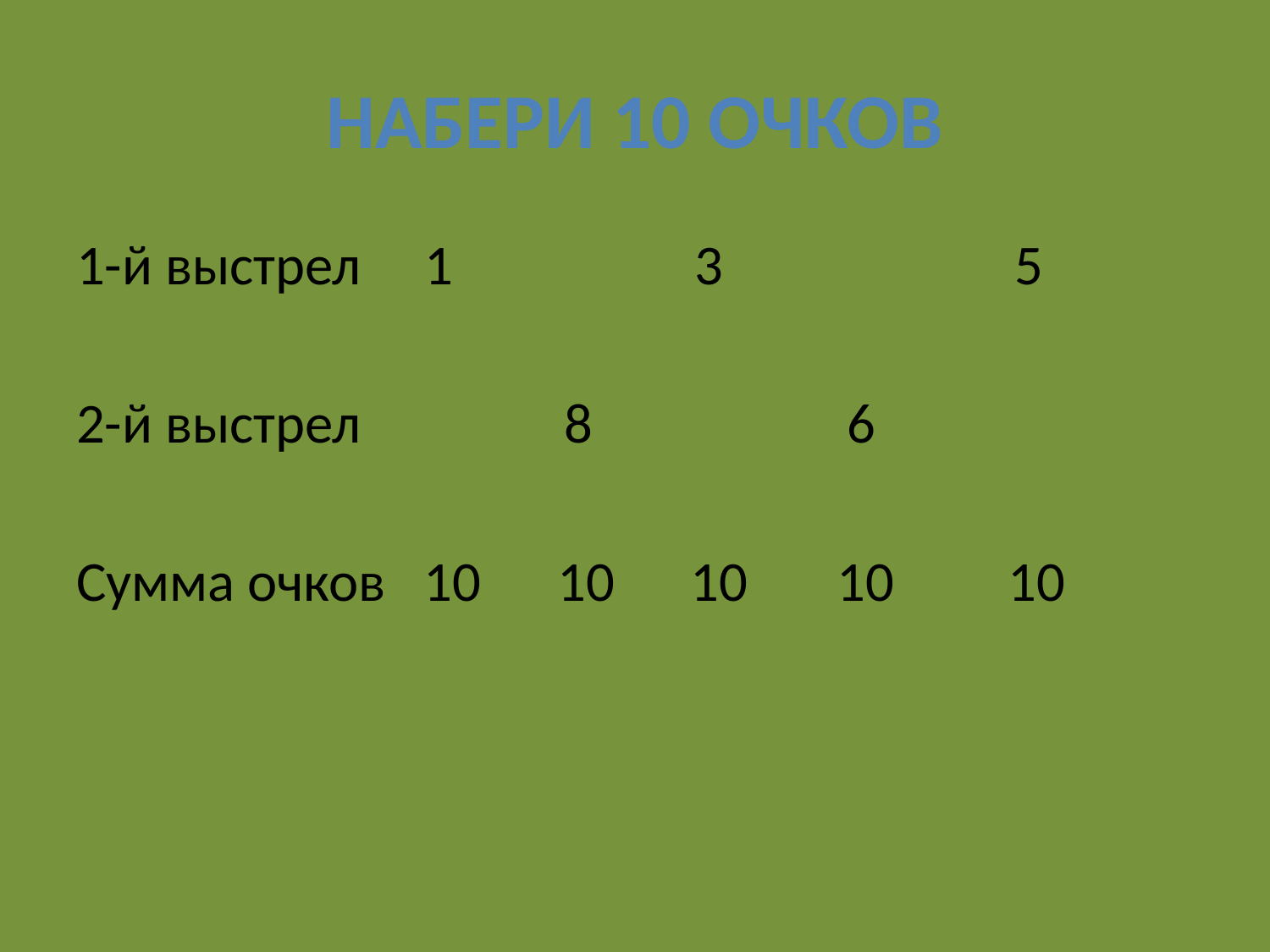

# Набери 10 очков
1-й выстрел     1                   3                       5

2-й выстрел                8                    6

Сумма очков   10      10      10       10         10